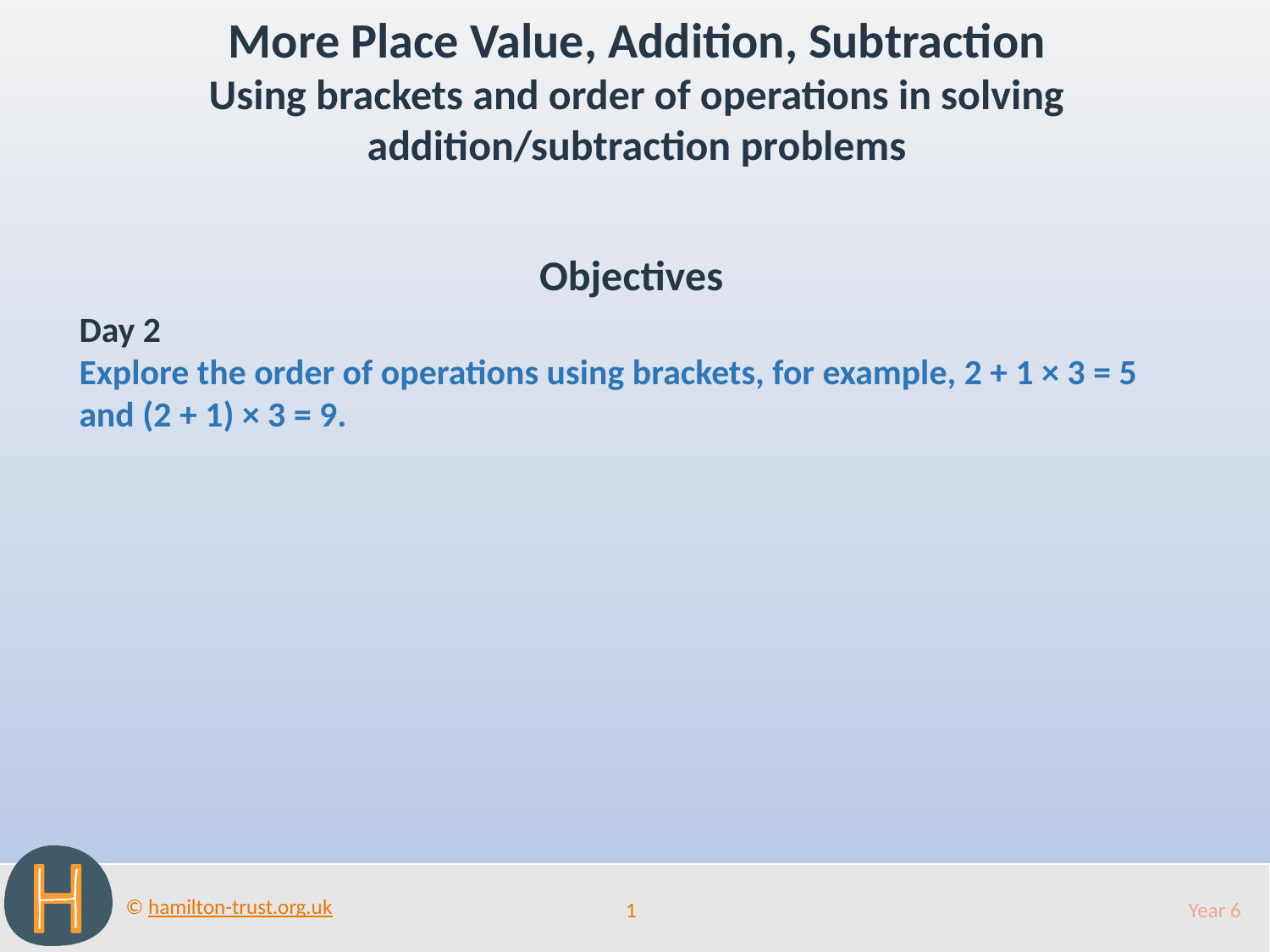

More Place Value, Addition, Subtraction
Using brackets and order of operations in solving addition/subtraction problems
Objectives
Day 2
Explore the order of operations using brackets, for example, 2 + 1 × 3 = 5 and (2 + 1) × 3 = 9.
1
Year 6